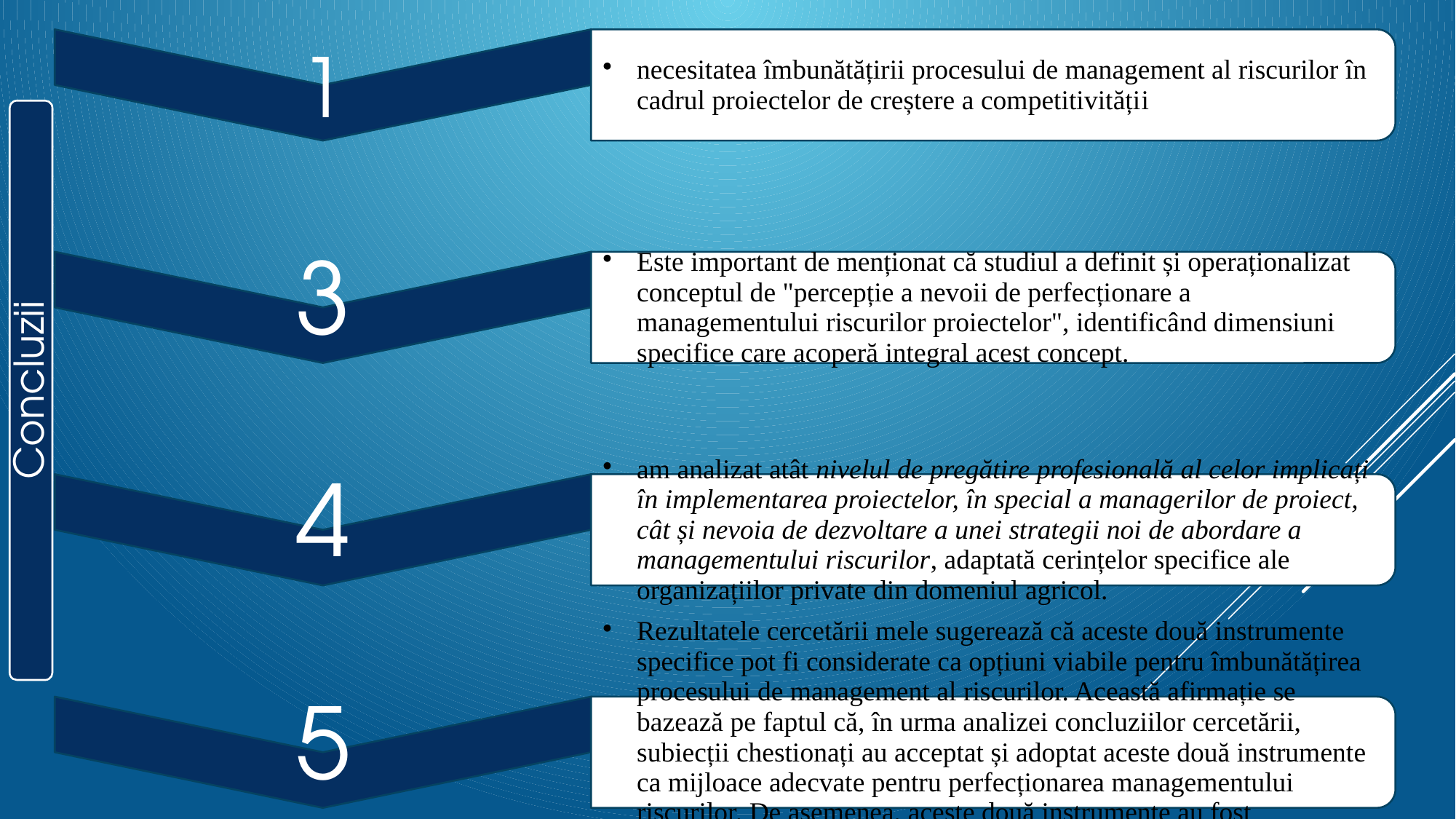

1
necesitatea îmbunătățirii procesului de management al riscurilor în cadrul proiectelor de creștere a competitivității
3
Este important de menționat că studiul a definit și operaționalizat conceptul de "percepție a nevoii de perfecționare a managementului riscurilor proiectelor", identificând dimensiuni specifice care acoperă integral acest concept.
5
4
am analizat atât nivelul de pregătire profesională al celor implicați în implementarea proiectelor, în special a managerilor de proiect, cât și nevoia de dezvoltare a unei strategii noi de abordare a managementului riscurilor, adaptată cerințelor specifice ale organizațiilor private din domeniul agricol.

Concluzii